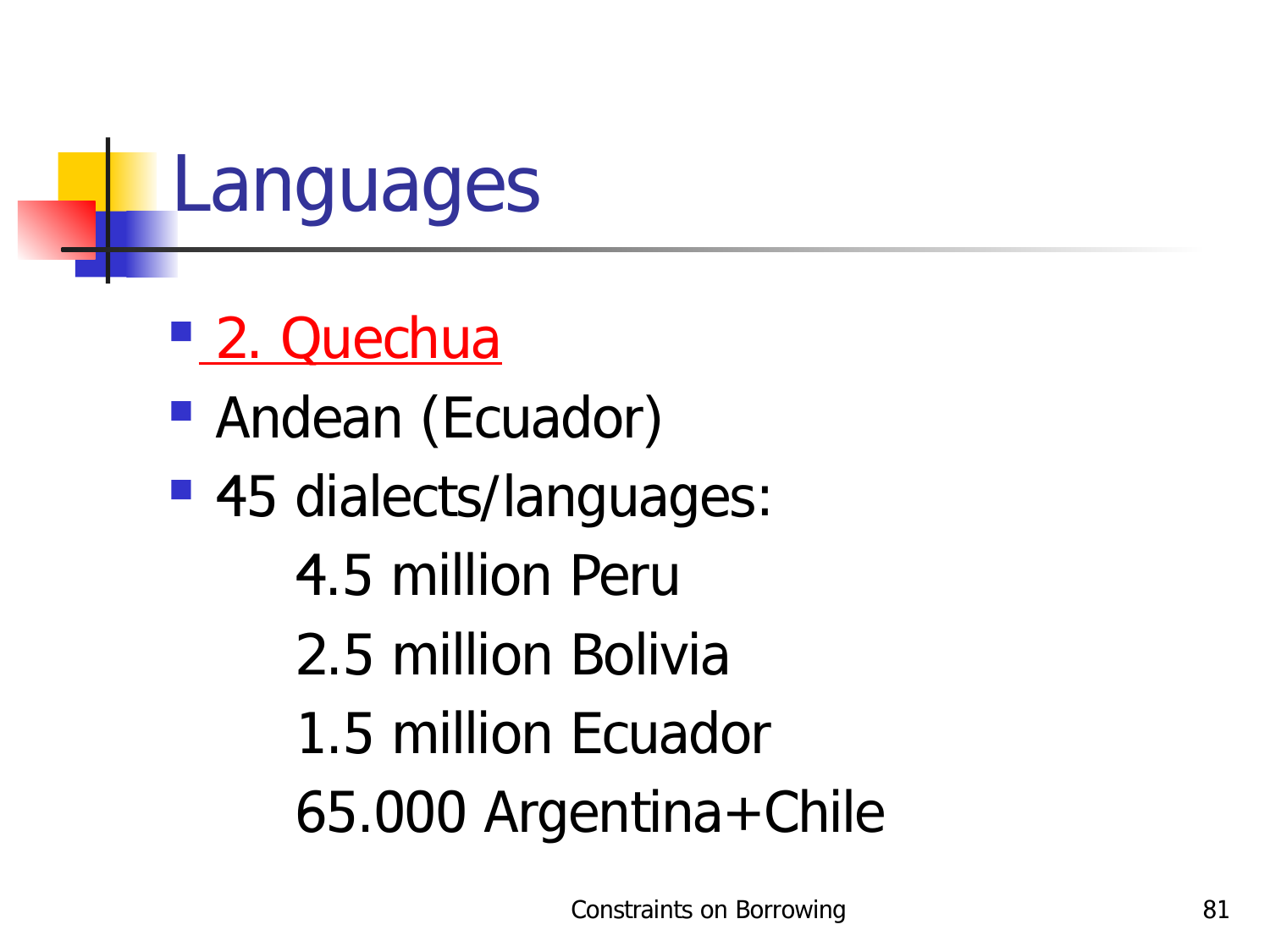

# Languages
 2. Quechua
 Andean (Ecuador)
 45 dialects/languages:
	4.5 million Peru
	2.5 million Bolivia
	1.5 million Ecuador
	65.000 Argentina+Chile
Constraints on Borrowing
81